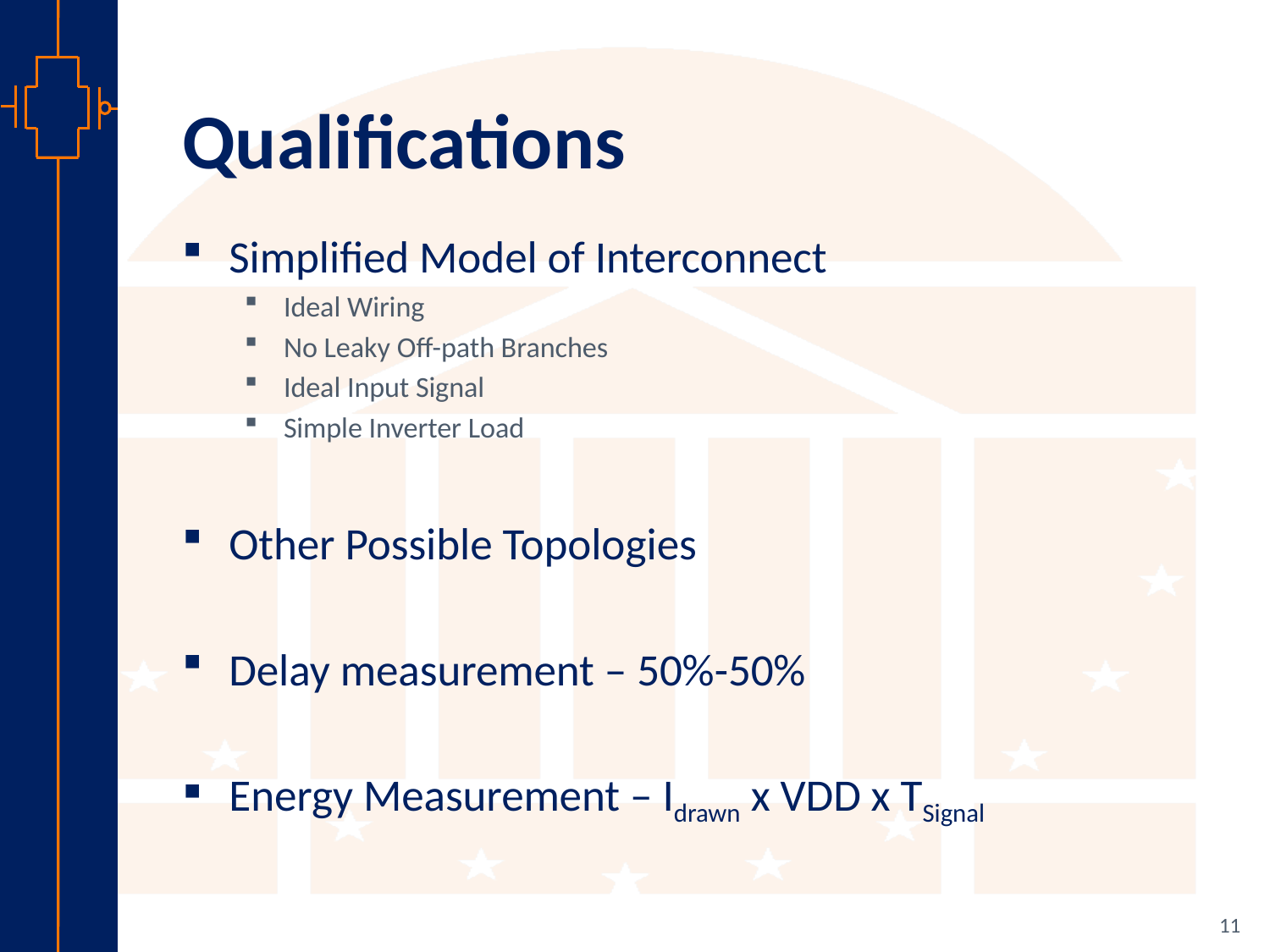

# Qualifications
Simplified Model of Interconnect
Ideal Wiring
No Leaky Off-path Branches
Ideal Input Signal
Simple Inverter Load

Other Possible Topologies

Delay measurement – 50%-50%

Energy Measurement – Idrawn x VDD x TSignal
11